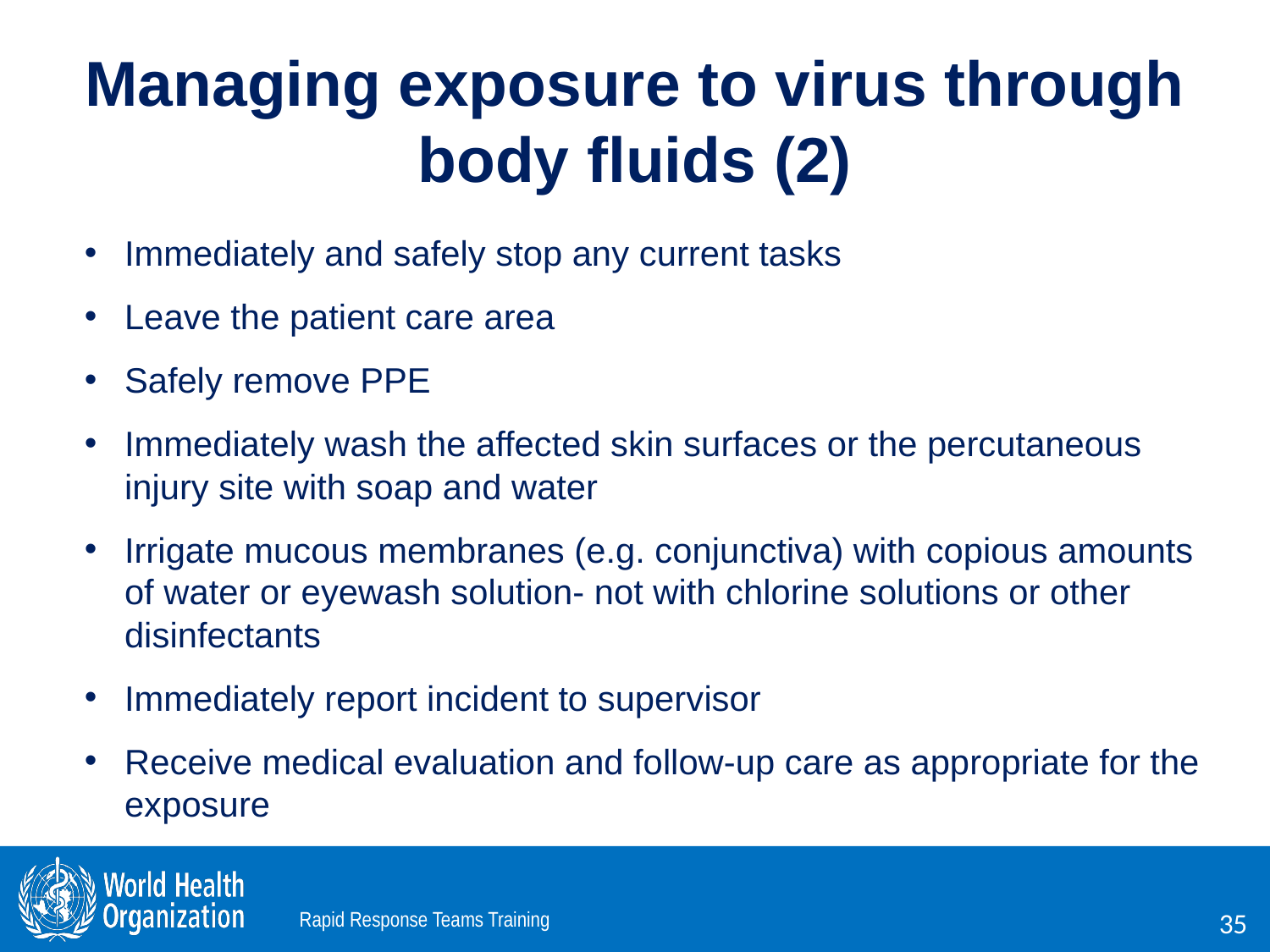

Managing exposure to virus through body fluids (2)
Immediately and safely stop any current tasks
Leave the patient care area
Safely remove PPE
Immediately wash the affected skin surfaces or the percutaneous injury site with soap and water
Irrigate mucous membranes (e.g. conjunctiva) with copious amounts of water or eyewash solution- not with chlorine solutions or other disinfectants
Immediately report incident to supervisor
Receive medical evaluation and follow-up care as appropriate for the exposure